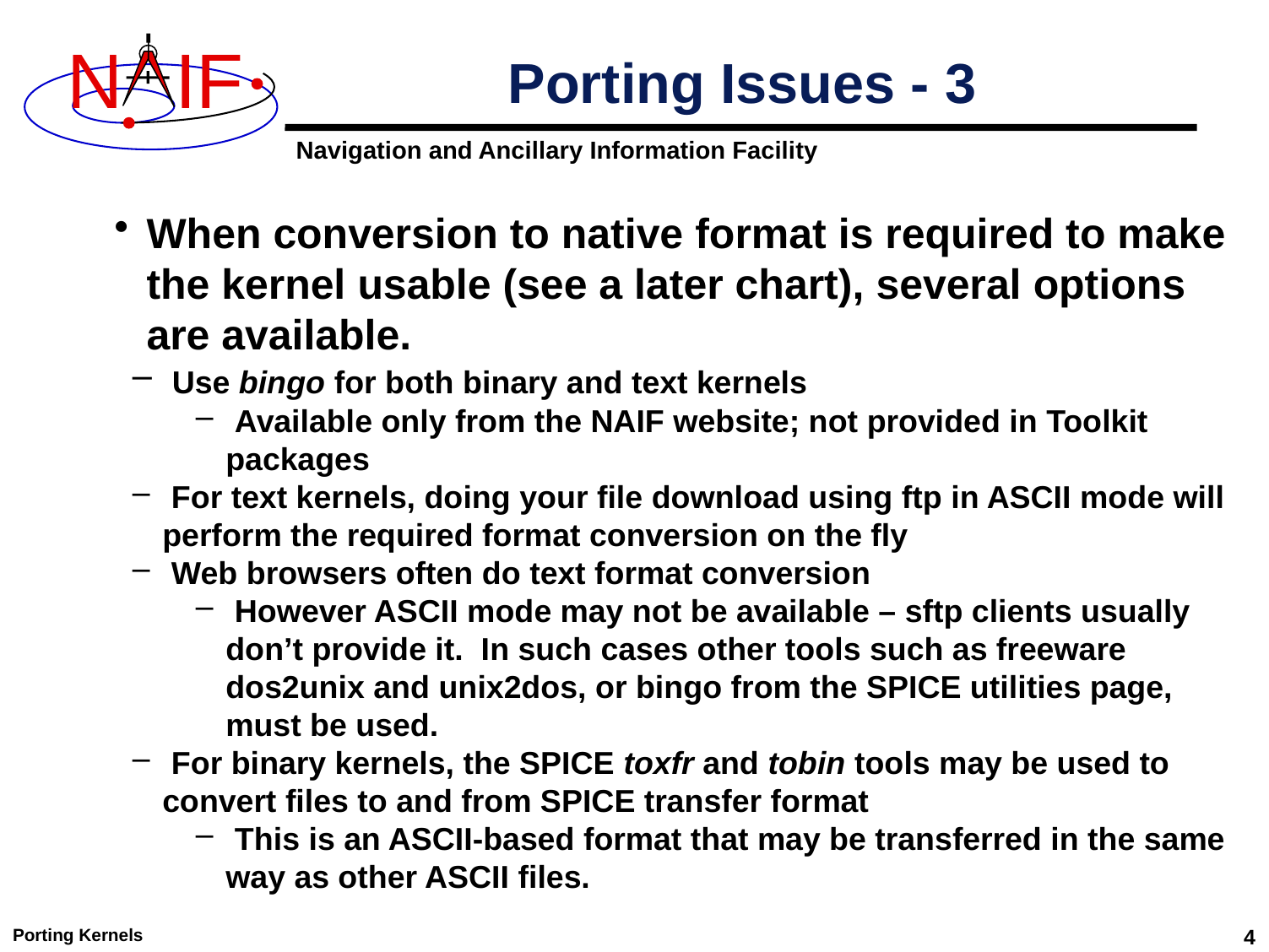

# Porting Issues - 3
When conversion to native format is required to make the kernel usable (see a later chart), several options are available.
 Use bingo for both binary and text kernels
 Available only from the NAIF website; not provided in Toolkit packages
 For text kernels, doing your file download using ftp in ASCII mode will perform the required format conversion on the fly
 Web browsers often do text format conversion
 However ASCII mode may not be available – sftp clients usually don’t provide it.  In such cases other tools such as freeware dos2unix and unix2dos, or bingo from the SPICE utilities page, must be used.
 For binary kernels, the SPICE toxfr and tobin tools may be used to convert files to and from SPICE transfer format
 This is an ASCII-based format that may be transferred in the same way as other ASCII files.
Porting Kernels
4